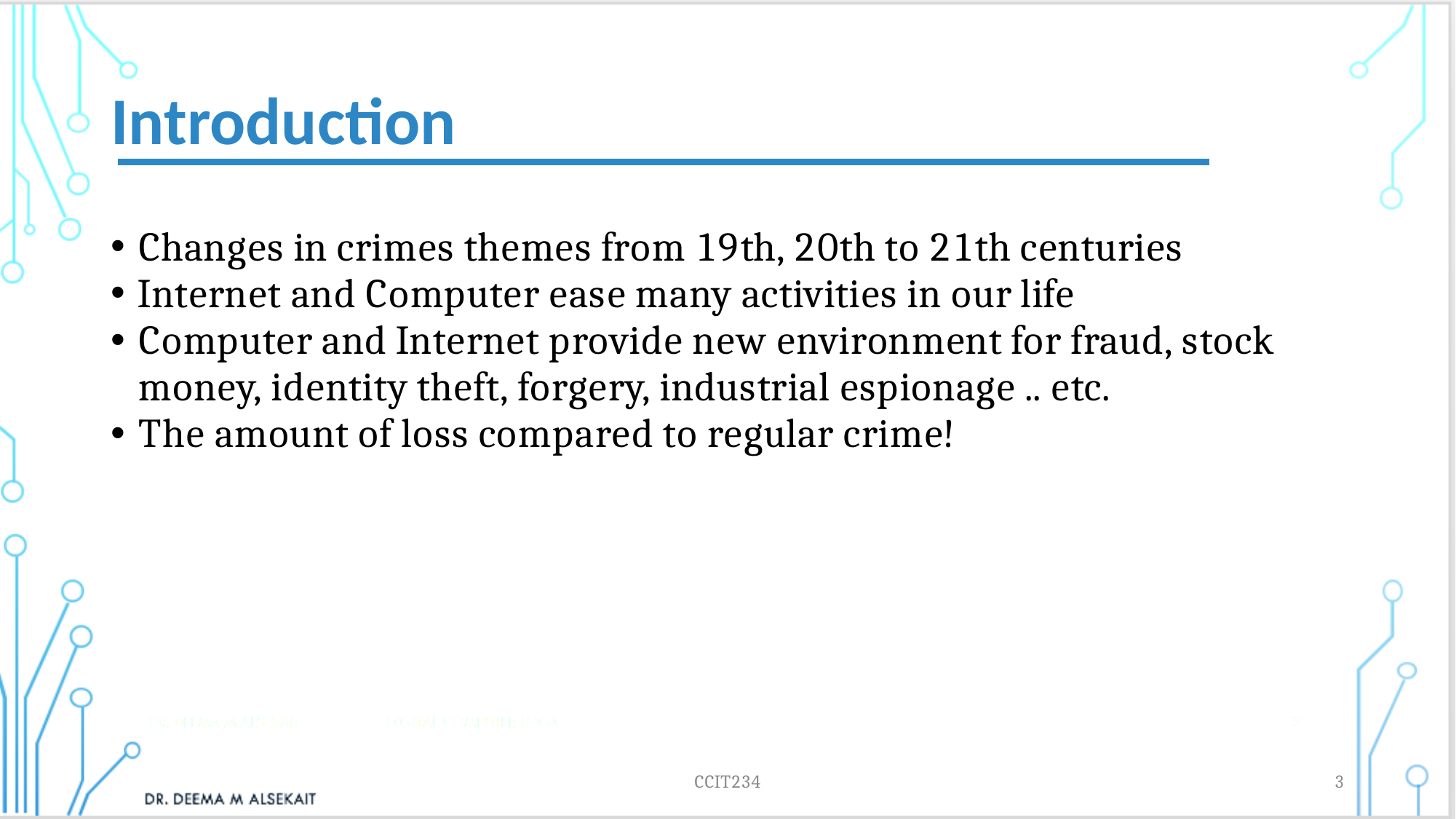

# Introduction
Changes in crimes themes from 19th, 20th to 21th centuries
Internet and Computer ease many activities in our life
Computer and Internet provide new environment for fraud, stock money, identity theft, forgery, industrial espionage .. etc.
The amount of loss compared to regular crime!

CCIT234
3